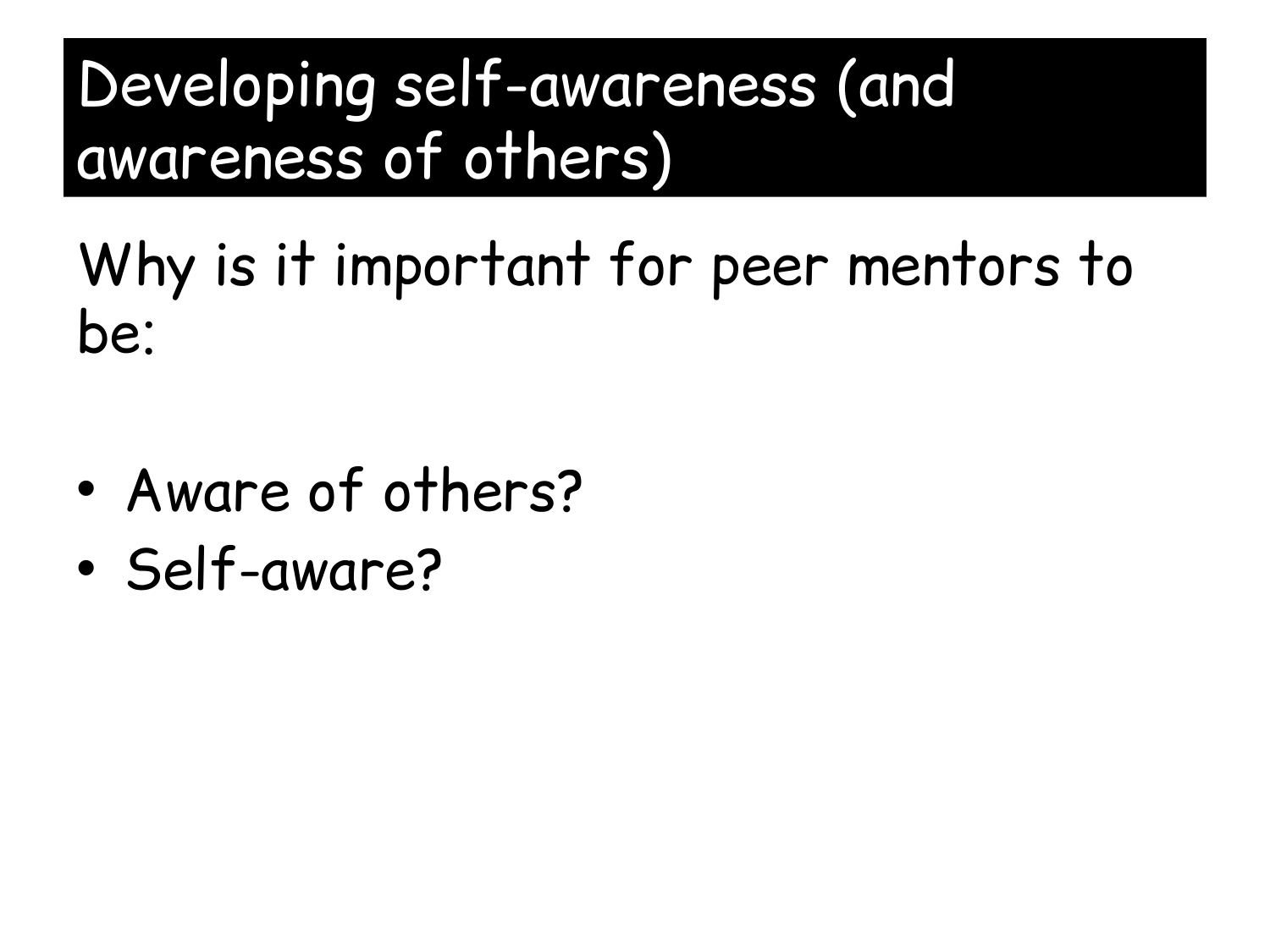

# Developing self-awareness (and awareness of others)
Why is it important for peer mentors to be:

Aware of others?
Self-aware?